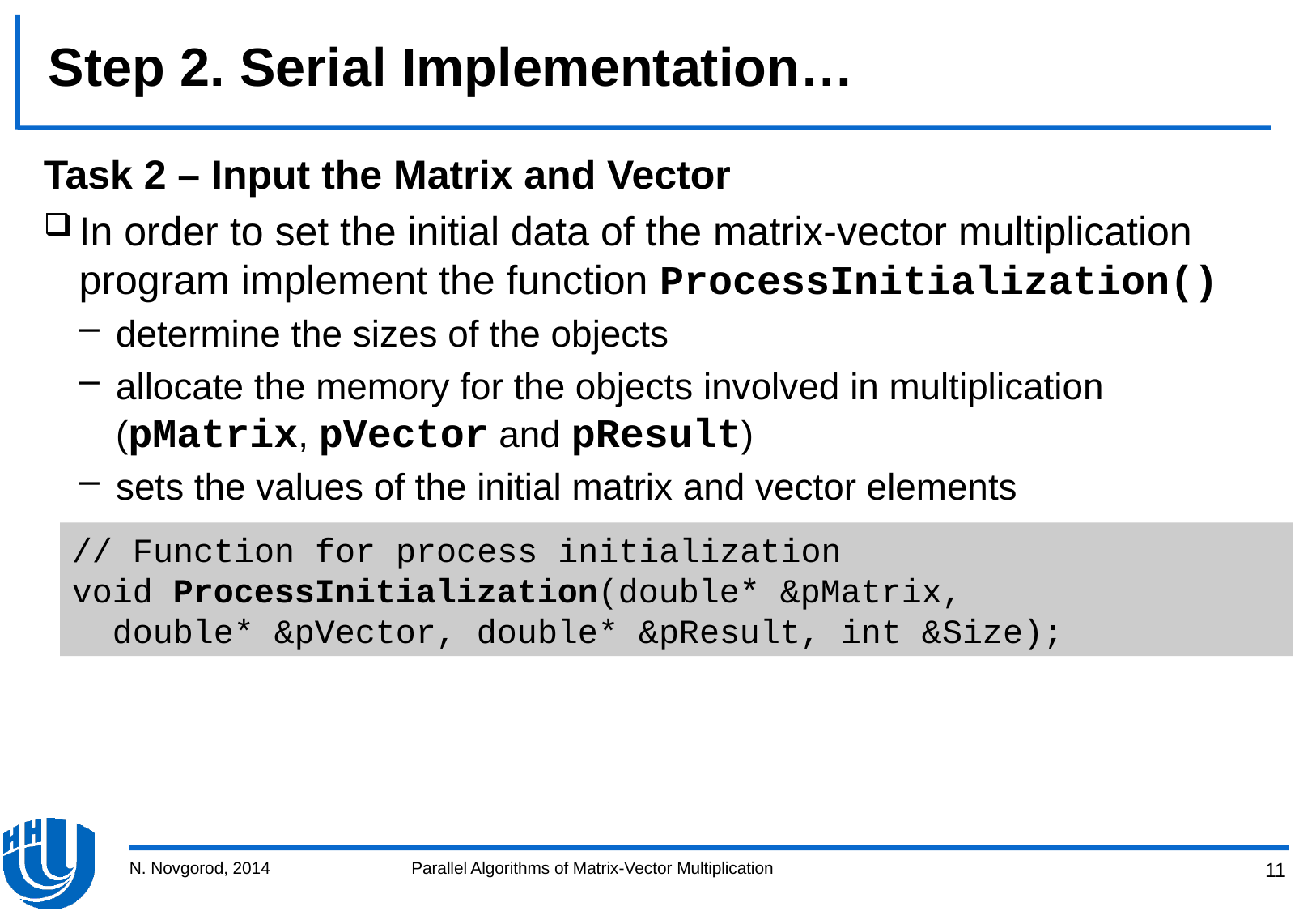

# Step 2. Serial Implementation…
Task 2 – Input the Matrix and Vector
In order to set the initial data of the matrix-vector multiplication program implement the function ProcessInitialization()
determine the sizes of the objects
allocate the memory for the objects involved in multiplication (pMatrix, pVector and pResult)
sets the values of the initial matrix and vector elements
// Function for process initialization
void ProcessInitialization(double* &pMatrix,
  double* &pVector, double* &pResult, int &Size);
N. Novgorod, 2014
Parallel Algorithms of Matrix-Vector Multiplication
11